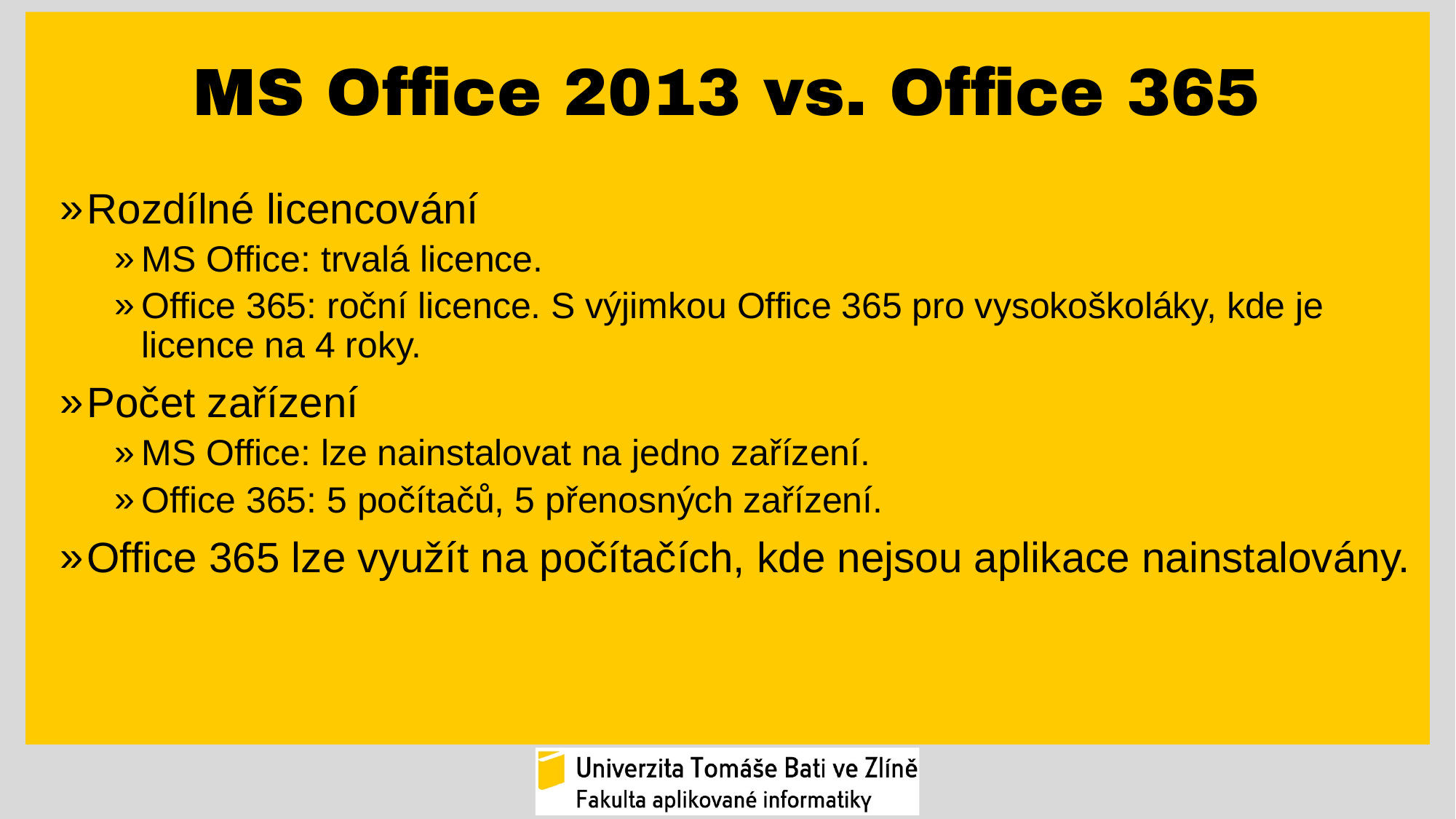

# MS Office 2013 vs. Office 365
Rozdílné licencování
MS Office: trvalá licence.
Office 365: roční licence. S výjimkou Office 365 pro vysokoškoláky, kde je licence na 4 roky.
Počet zařízení
MS Office: lze nainstalovat na jedno zařízení.
Office 365: 5 počítačů, 5 přenosných zařízení.
Office 365 lze využít na počítačích, kde nejsou aplikace nainstalovány.